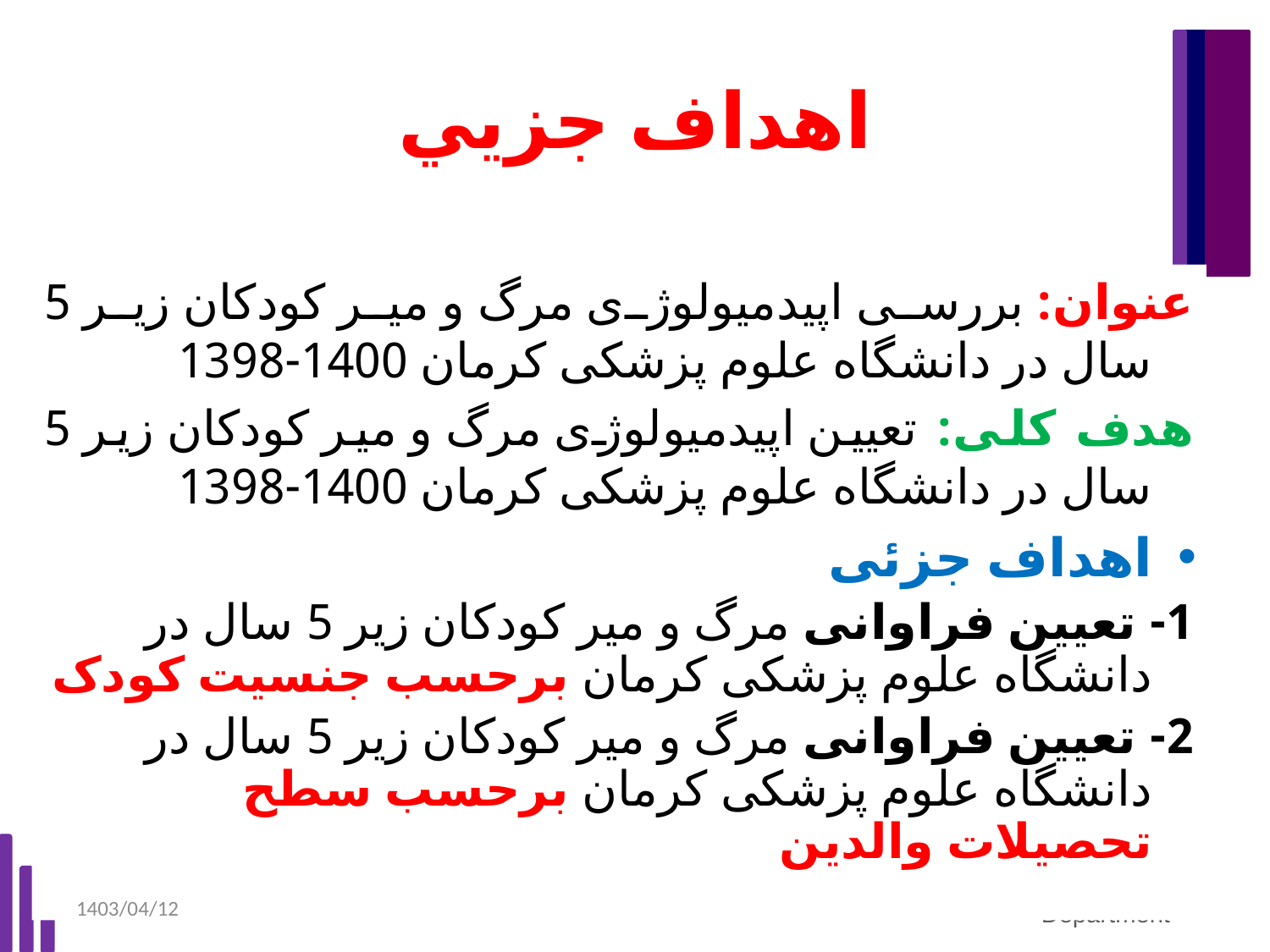

# اهداف جزيي
عنوان: بررسی اپیدمیولوژی مرگ و میر کودکان زیر 5 سال در دانشگاه علوم پزشکی کرمان 1400-1398
هدف کلی: تعیین اپیدمیولوژی مرگ و میر کودکان زیر 5 سال در دانشگاه علوم پزشکی کرمان 1400-1398
اهداف جزئی
1- تعيين فراوانی مرگ و میر کودکان زیر 5 سال در دانشگاه علوم پزشکی کرمان برحسب جنسیت کودک
2- تعيين فراوانی مرگ و میر کودکان زیر 5 سال در دانشگاه علوم پزشکی کرمان برحسب سطح تحصیلات والدین
1403/04/12